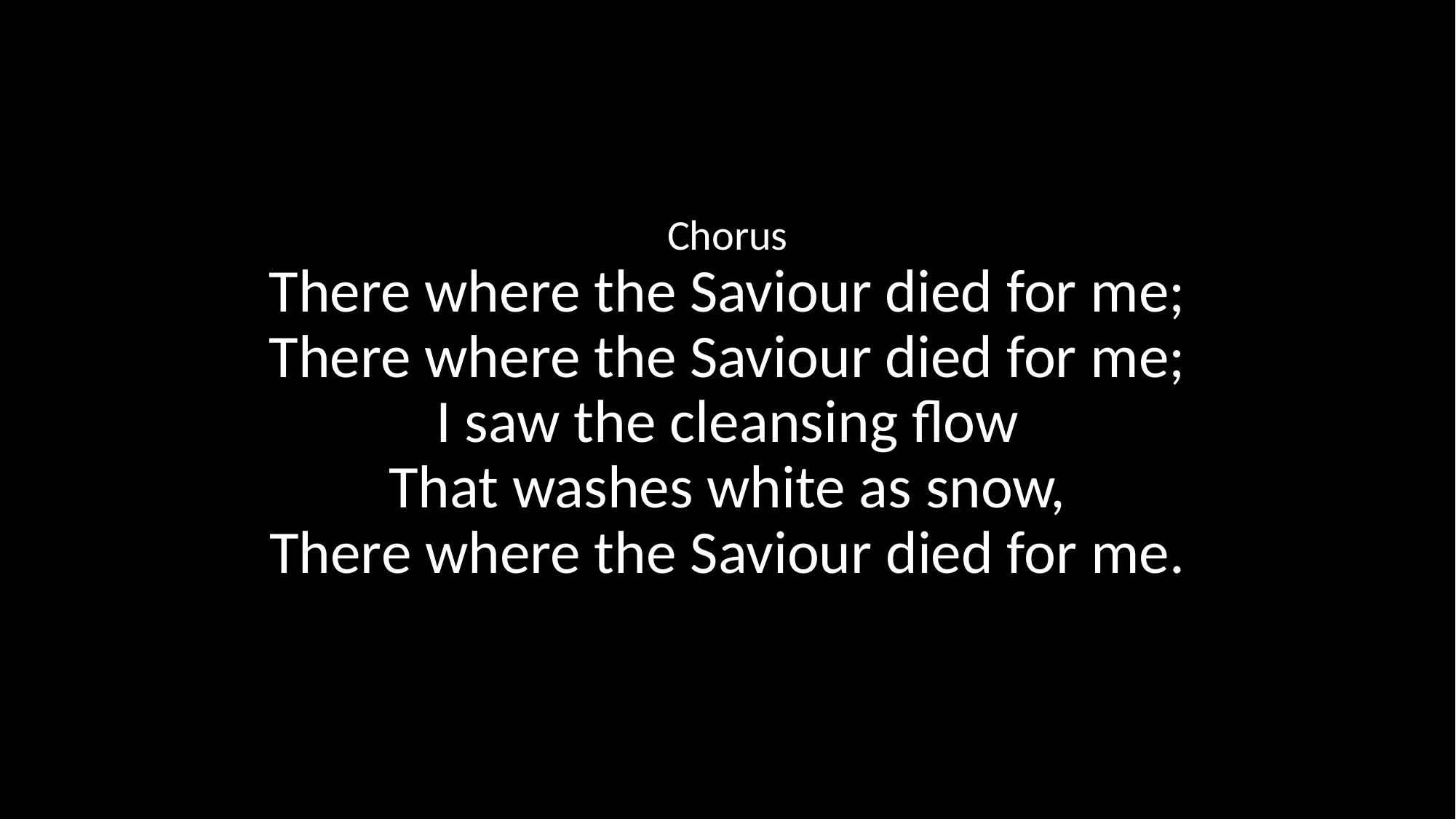

Chorus
There where the Saviour died for me;
There where the Saviour died for me;
I saw the cleansing flow
That washes white as snow,
There where the Saviour died for me.